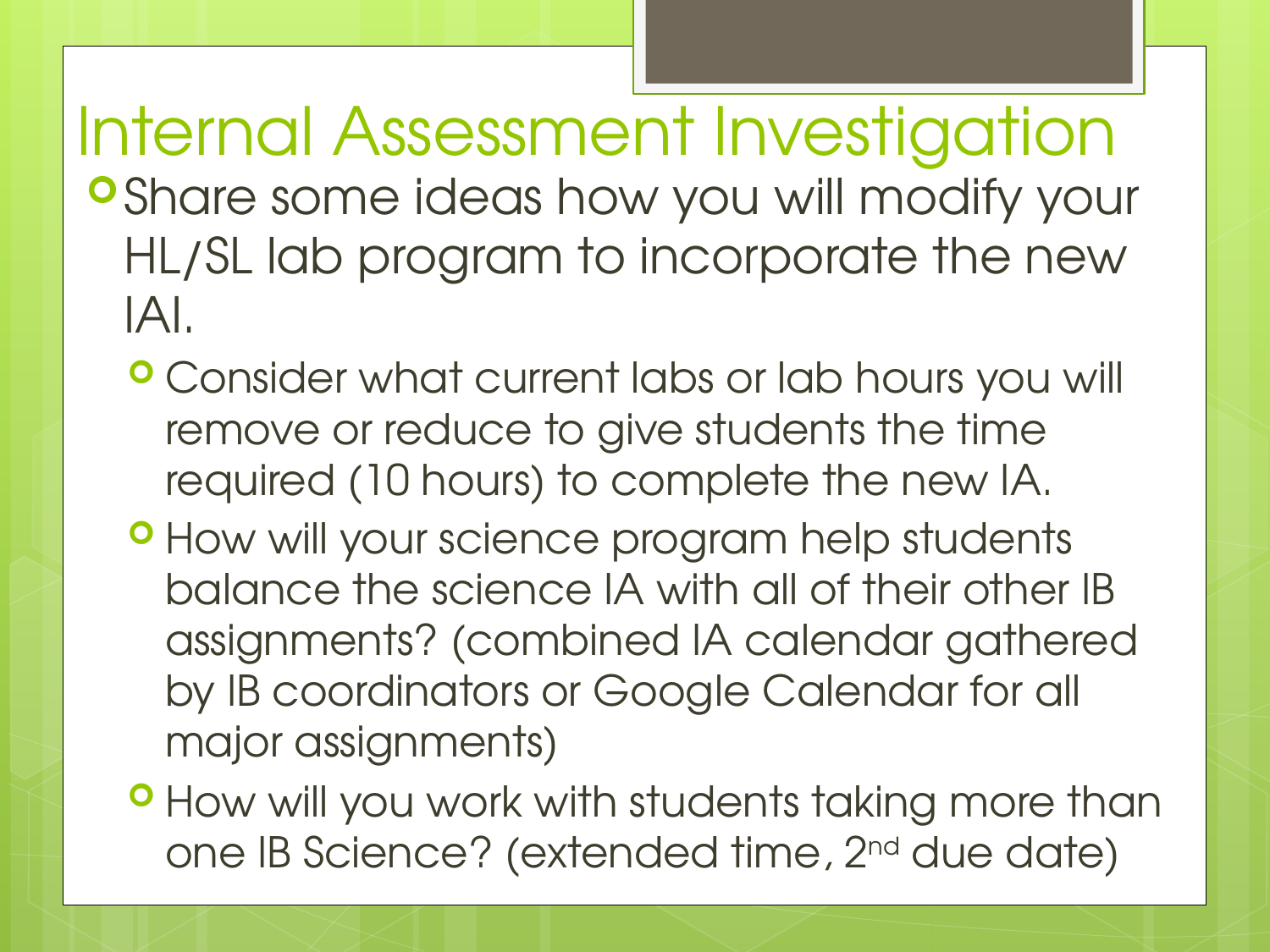

# Internal Assessment Investigation
Share some ideas how you will modify your HL/SL lab program to incorporate the new IAI.
Consider what current labs or lab hours you will remove or reduce to give students the time required (10 hours) to complete the new IA.
How will your science program help students balance the science IA with all of their other IB assignments? (combined IA calendar gathered by IB coordinators or Google Calendar for all major assignments)
How will you work with students taking more than one IB Science? (extended time, 2nd due date)